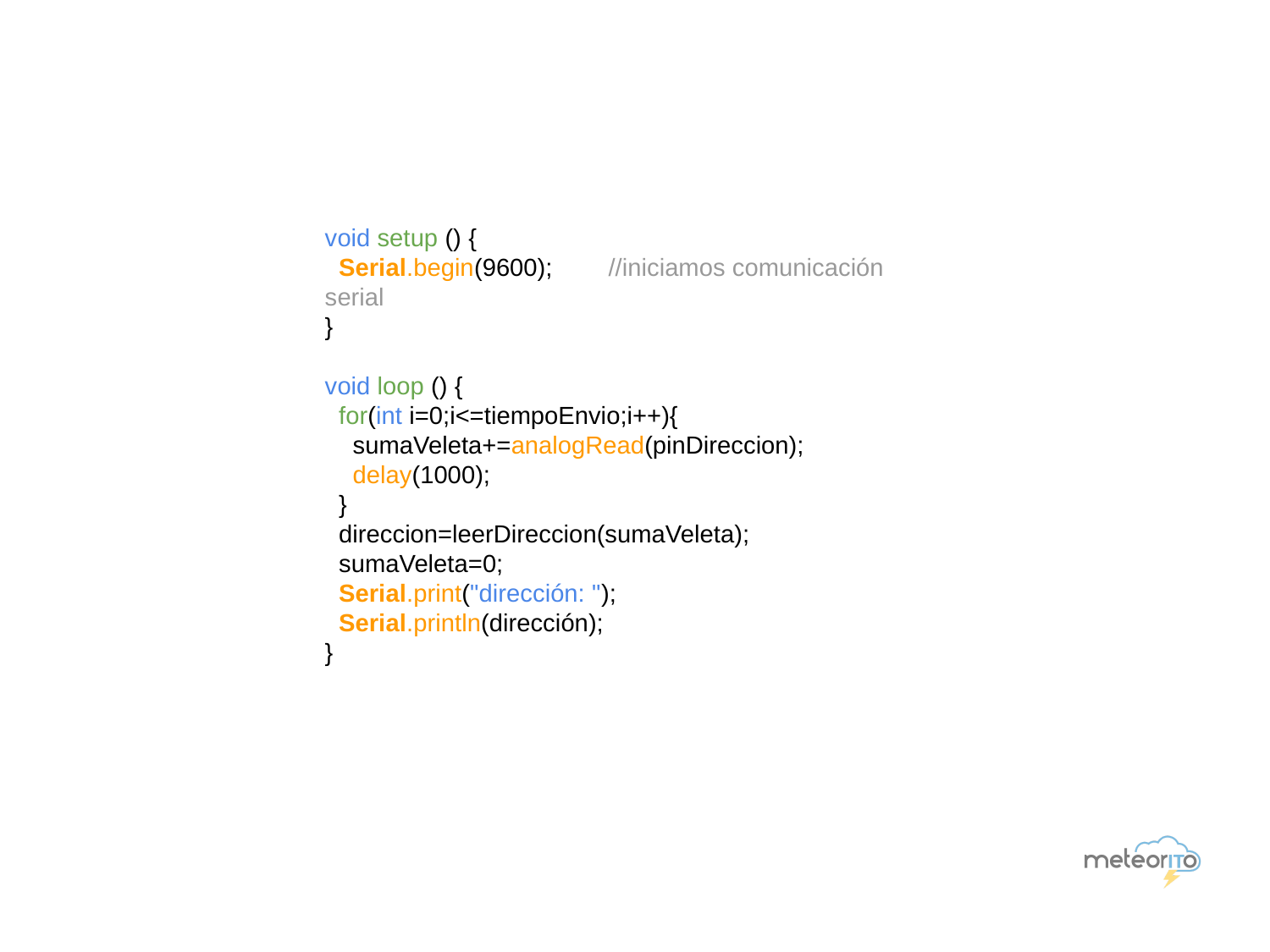

void setup () {
  Serial.begin(9600);        //iniciamos comunicación serial
}
void loop () {
  for(int i=0;i<=tiempoEnvio;i++){
    sumaVeleta+=analogRead(pinDireccion);
    delay(1000);
  }
  direccion=leerDireccion(sumaVeleta);
  sumaVeleta=0;
  Serial.print("dirección: ");
  Serial.println(dirección);
}